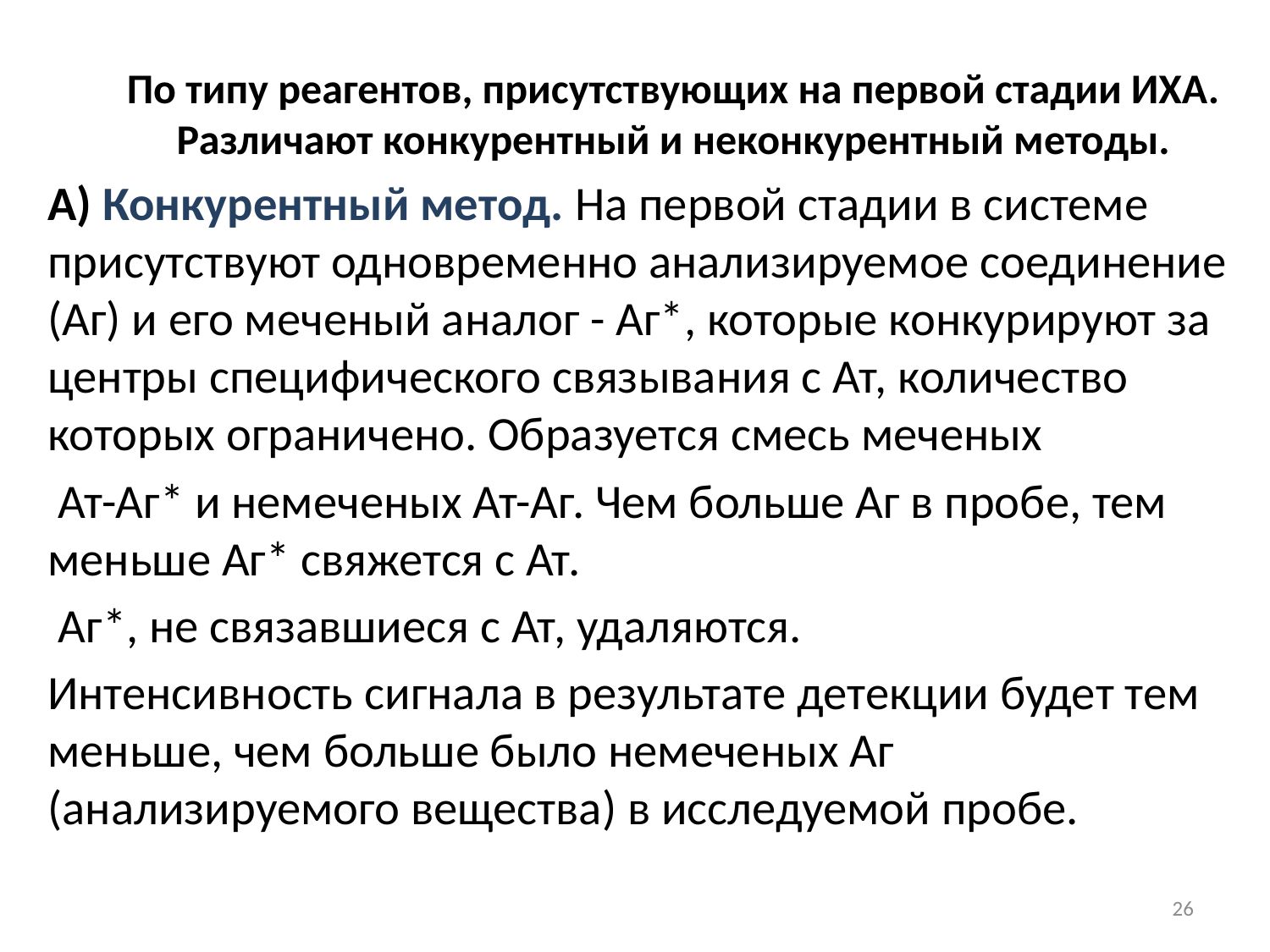

# По типу реагентов, присутствующих на первой стадии ИХА. Различают конкурентный и неконкурентный методы.
А) Конкурентный метод. На первой стадии в системе присутствуют одновременно анализируемое соединение (Аг) и его меченый аналог - Аг*, которые конкурируют за центры специфического связывания с Ат, количество которых ограничено. Образуется смесь меченых
 Ат-Аг* и немеченых Ат-Аг. Чем больше Аг в пробе, тем меньше Аг* свяжется с Ат.
 Аг*, не связавшиеся с Ат, удаляются.
Интенсивность сигнала в результате детекции будет тем меньше, чем больше было немеченых Аг (анализируемого вещества) в исследуемой пробе.

26